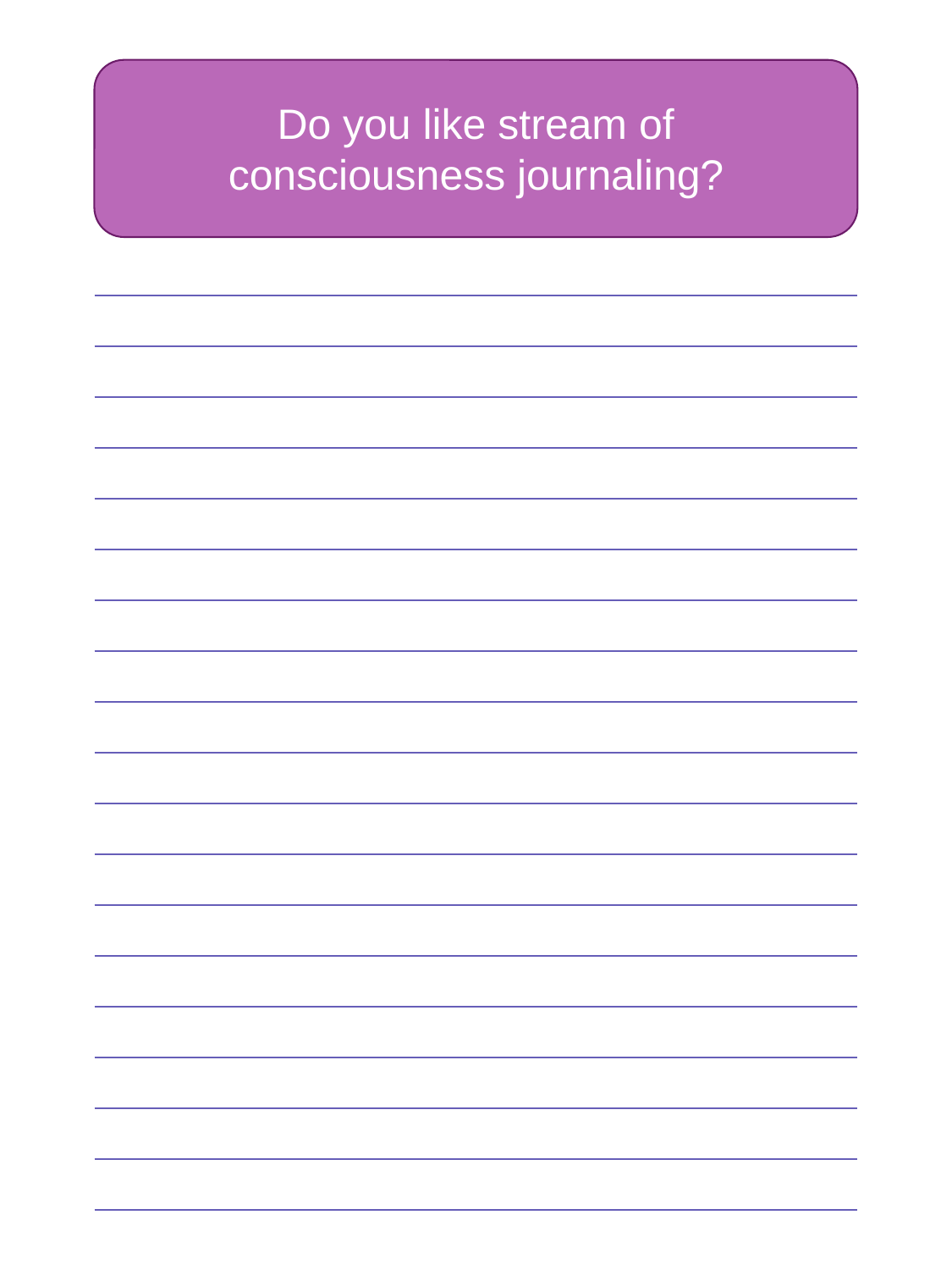

Do you like stream of consciousness journaling?
|  |
| --- |
|  |
|  |
|  |
|  |
|  |
|  |
|  |
|  |
|  |
|  |
|  |
|  |
|  |
|  |
|  |
|  |
|  |